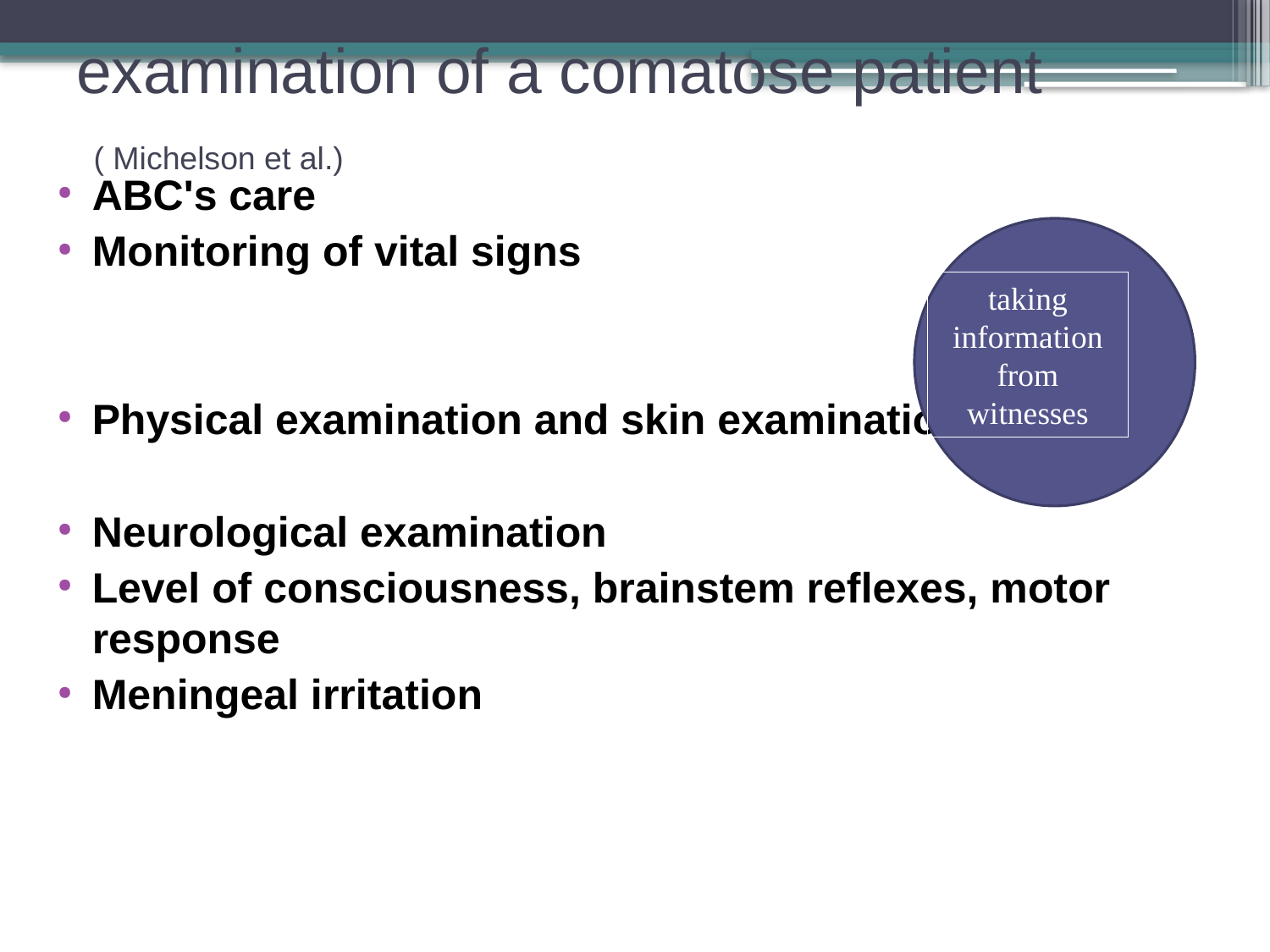

# examination of a comatose patient ( Michelson et al.)
ABC's care
Monitoring of vital signs

Physical examination and skin examination

Neurological examination
Level of consciousness, brainstem reflexes, motor response
Meningeal irritation

Анамнеза (хетероподаци)    етиологија

taking information from witnesses